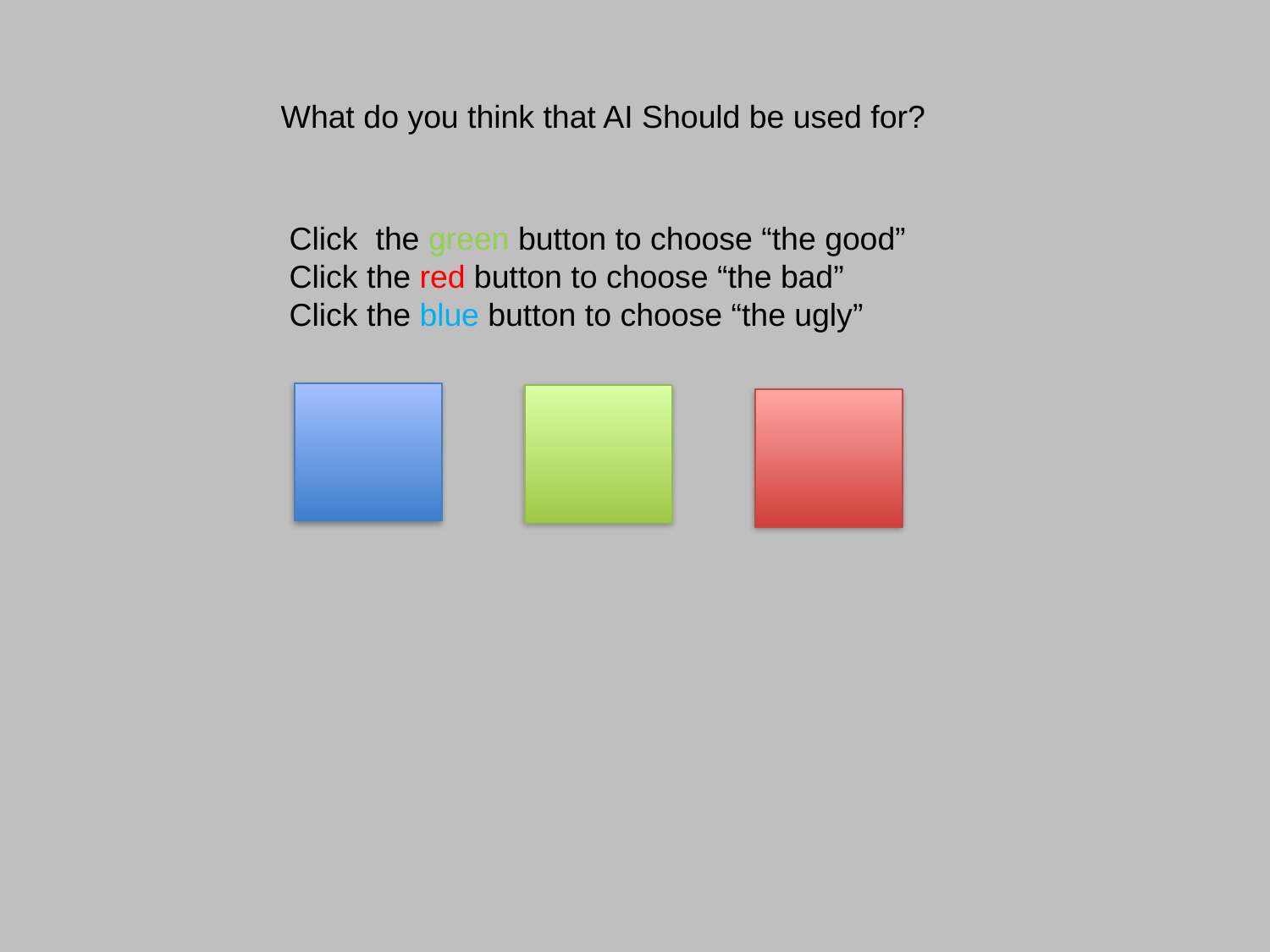

What do you think that AI Should be used for?
Click  the green button to choose “the good”
Click the red button to choose “the bad”
Click the blue button to choose “the ugly”